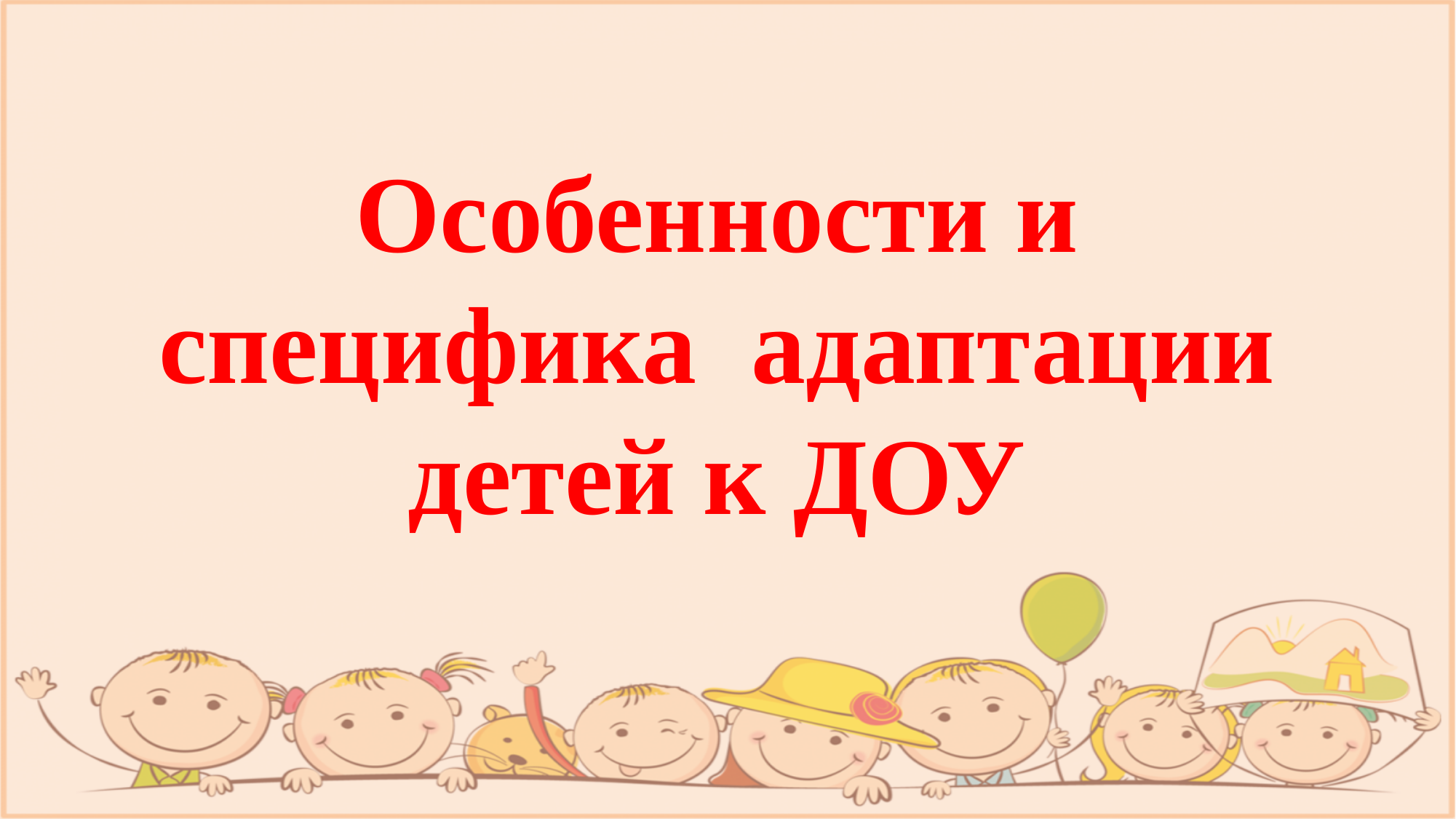

# Особенности и специфика  адаптации детей к ДОУ